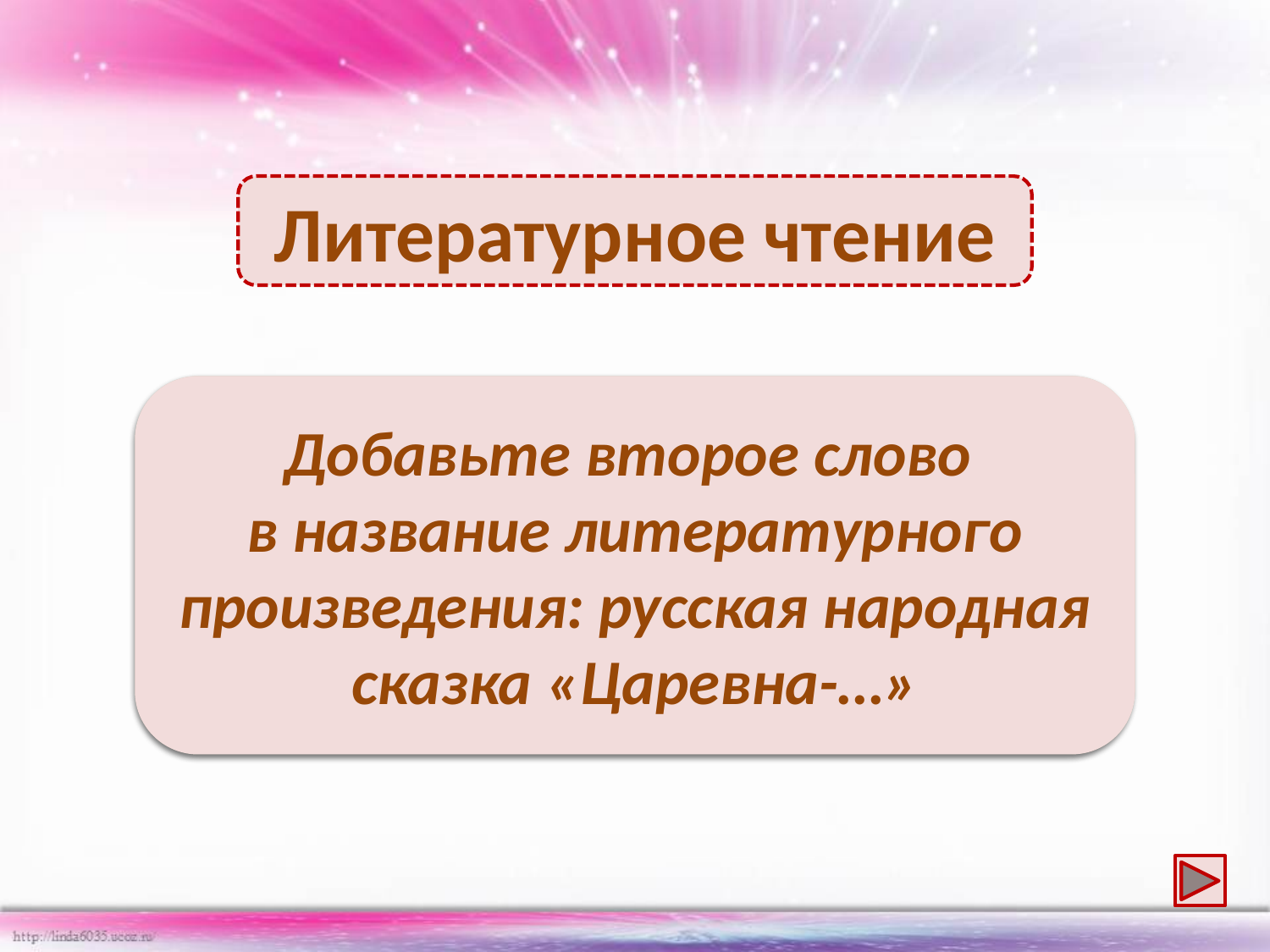

Литературное чтение
«Царевна-лягушка»
Добавьте второе слово
в название литературного произведения: русская народная сказка «Царевна-…»